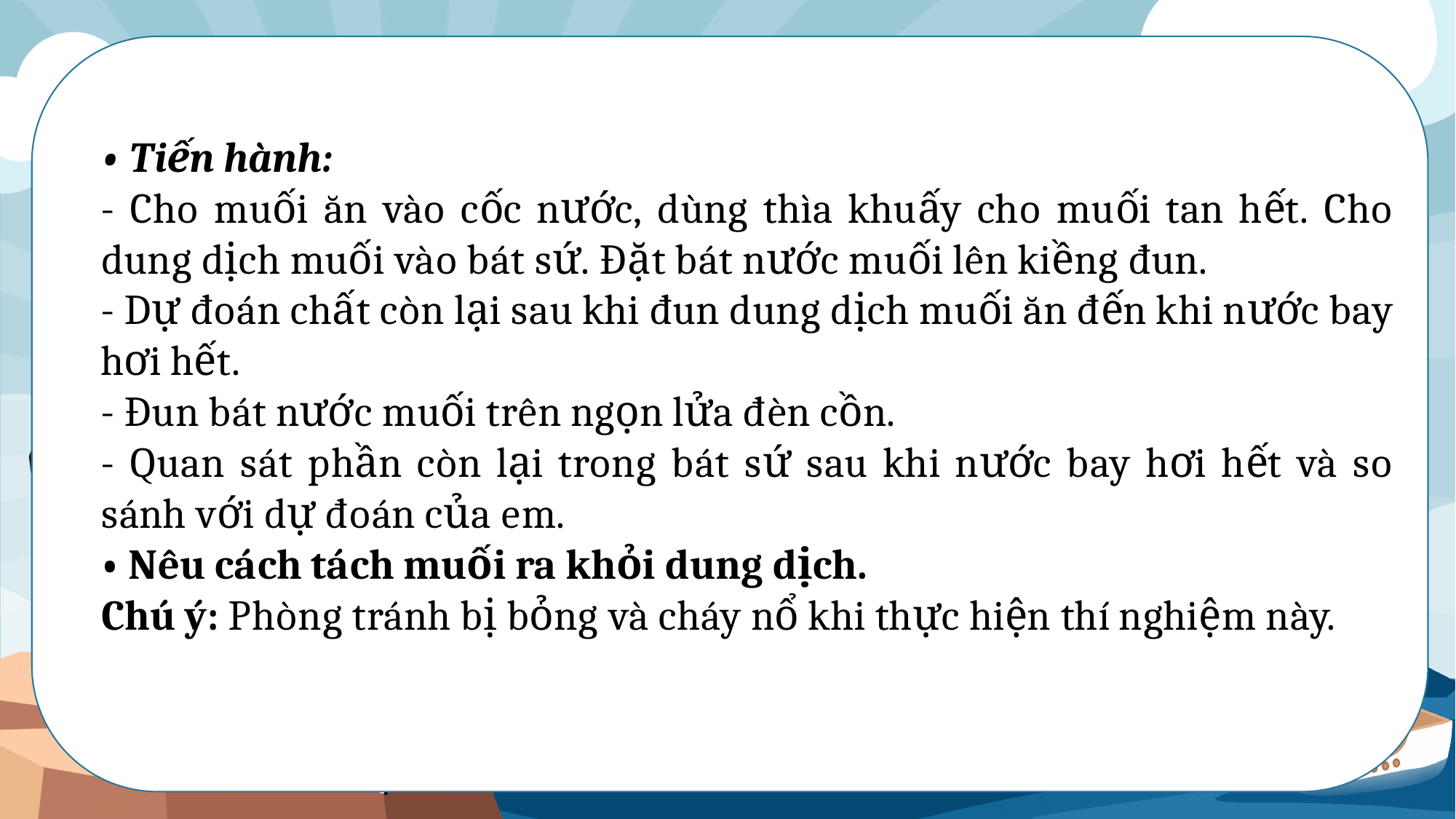

• Tiến hành:
- Cho muối ăn vào cốc nước, dùng thìa khuấy cho muối tan hết. Cho dung dịch muối vào bát sứ. Đặt bát nước muối lên kiềng đun.
- Dự đoán chất còn lại sau khi đun dung dịch muối ăn đến khi nước bay hơi hết.
- Đun bát nước muối trên ngọn lửa đèn cồn.
- Quan sát phần còn lại trong bát sứ sau khi nước bay hơi hết và so sánh với dự đoán của em.
• Nêu cách tách muối ra khỏi dung dịch.
Chú ý: Phòng tránh bị bỏng và cháy nổ khi thực hiện thí nghiệm này.